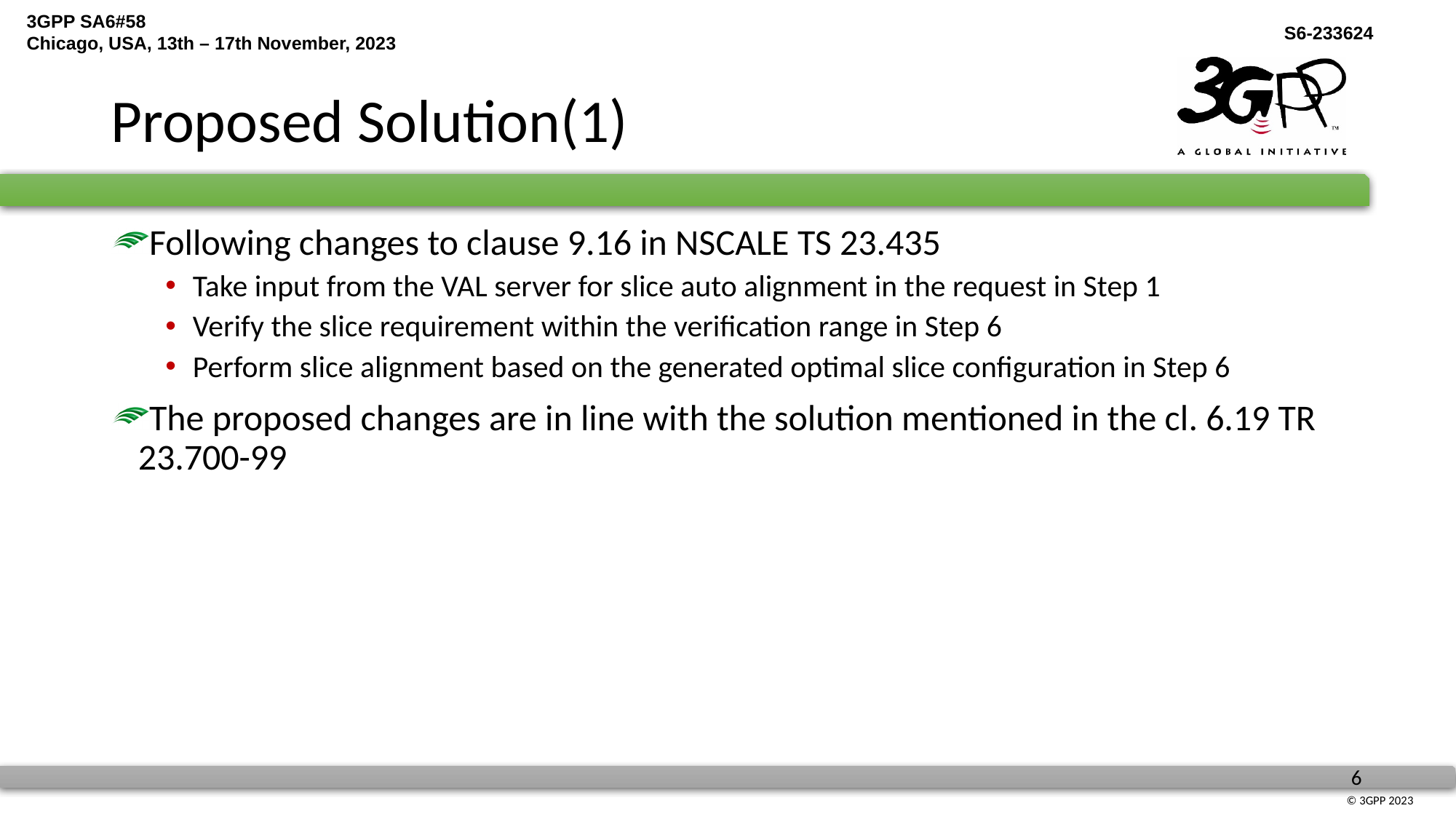

# Proposed Solution(1)
Following changes to clause 9.16 in NSCALE TS 23.435
Take input from the VAL server for slice auto alignment in the request in Step 1
Verify the slice requirement within the verification range in Step 6
Perform slice alignment based on the generated optimal slice configuration in Step 6
The proposed changes are in line with the solution mentioned in the cl. 6.19 TR 23.700-99